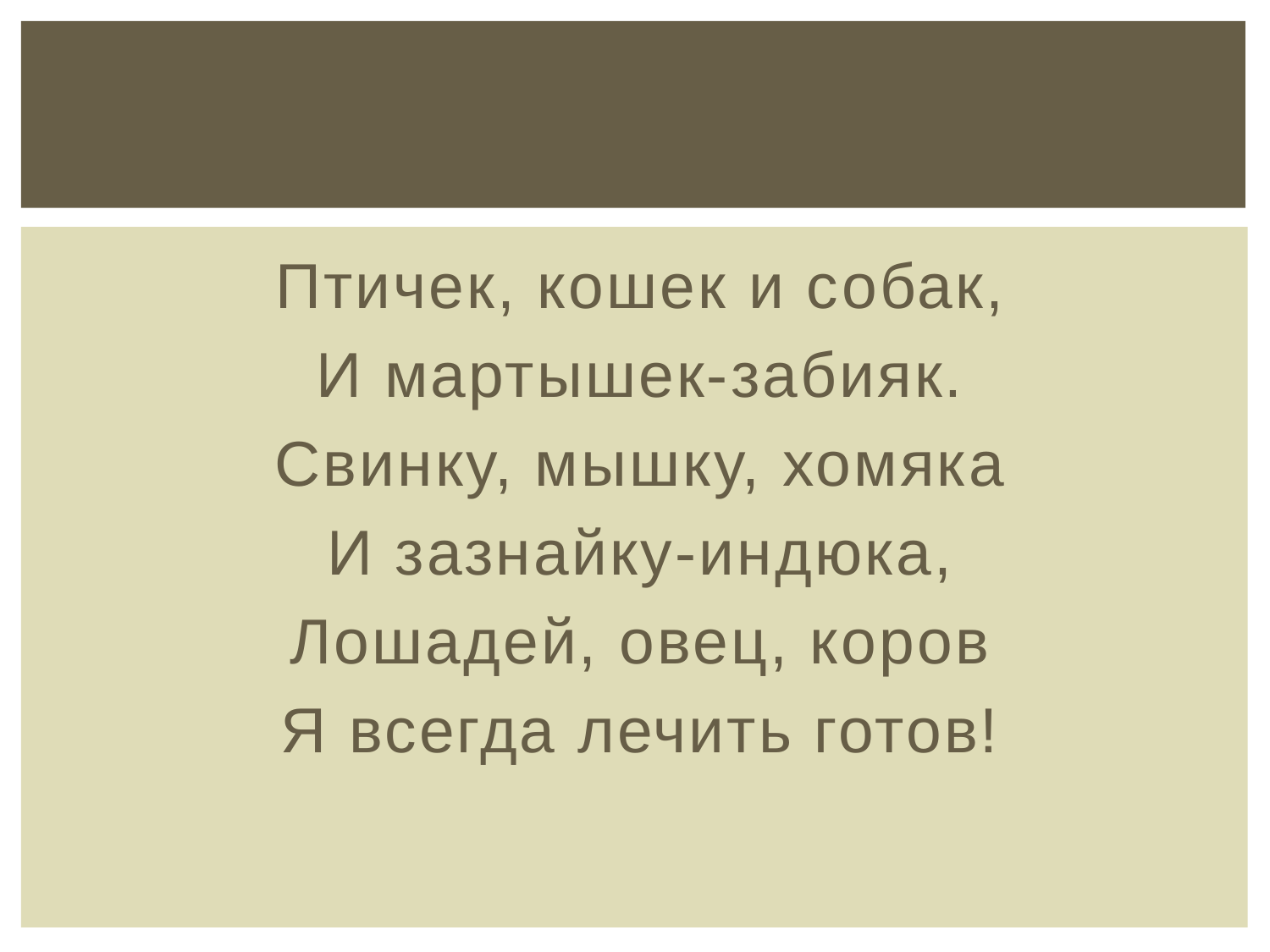

#
Птичек, кошек и собак,
И мартышек-забияк.
Свинку, мышку, хомяка
И зазнайку-индюка,
Лошадей, овец, коров
Я всегда лечить готов!